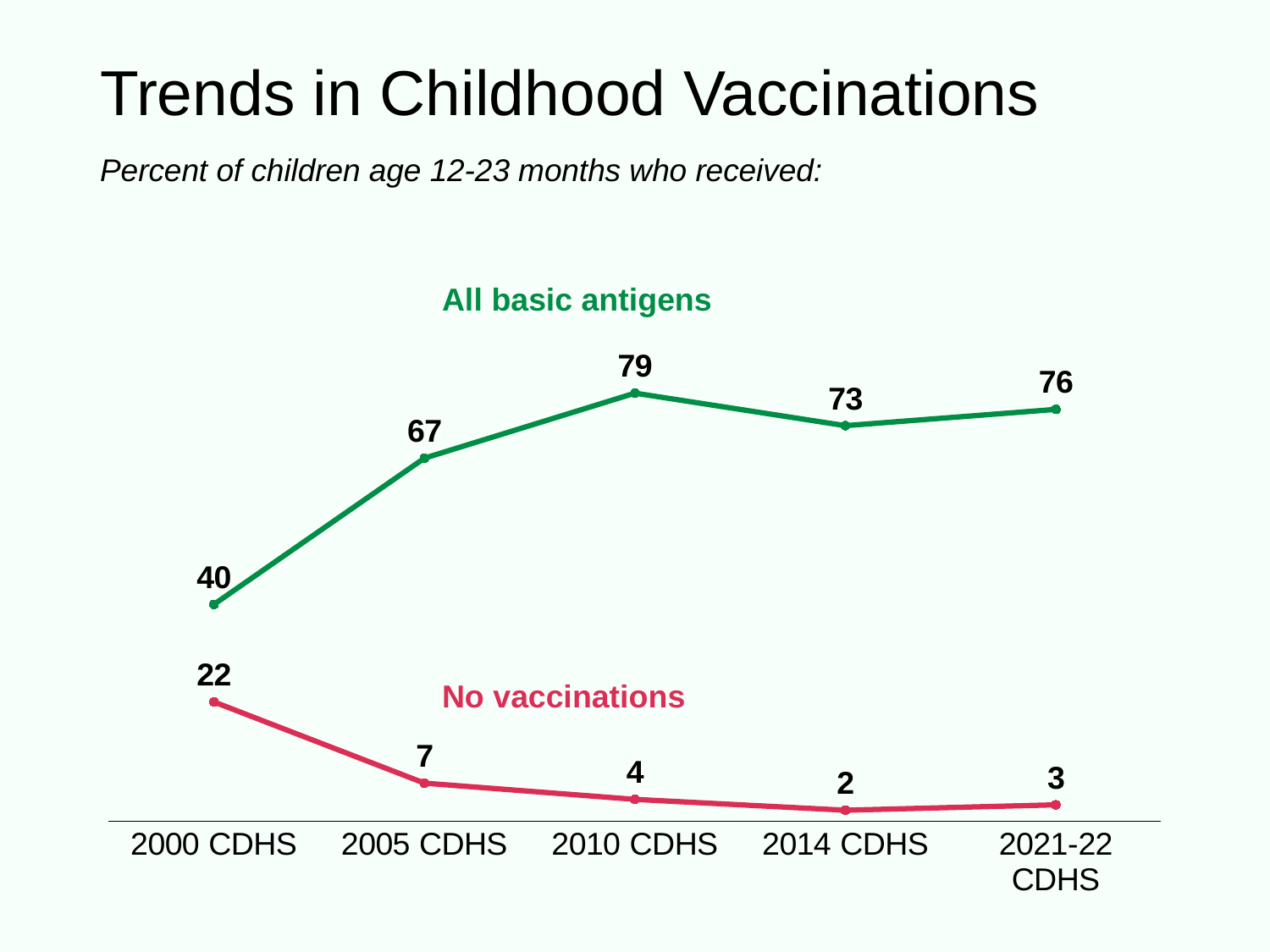

# Trends in Childhood Vaccinations
Percent of children age 12-23 months who received:

### Chart

| Category | All basic antigens | No vaccinations |
|---|---|---|
| 2000 CDHS | 40.0 | 22.0 |
| 2005 CDHS | 67.0 | 7.0 |
| 2010 CDHS | 79.0 | 4.0 |
| 2014 CDHS | 73.0 | 2.0 |
| 2021-22 CDHS | 76.0 | 3.0 |
All basic antigens
No vaccinations